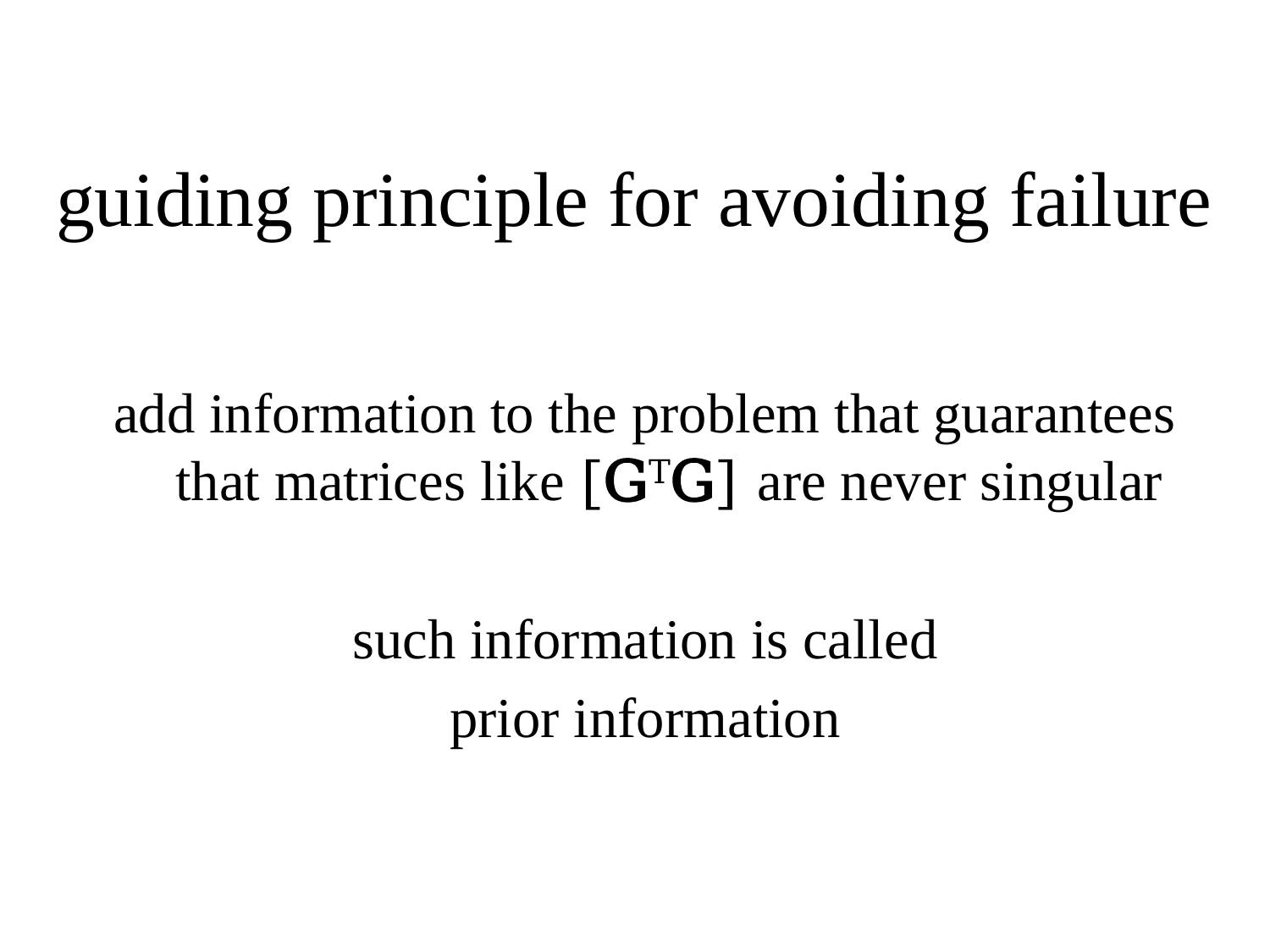

# guiding principle for avoiding failure
add information to the problem that guarantees that matrices like [GTG] are never singular

such information is called
prior information